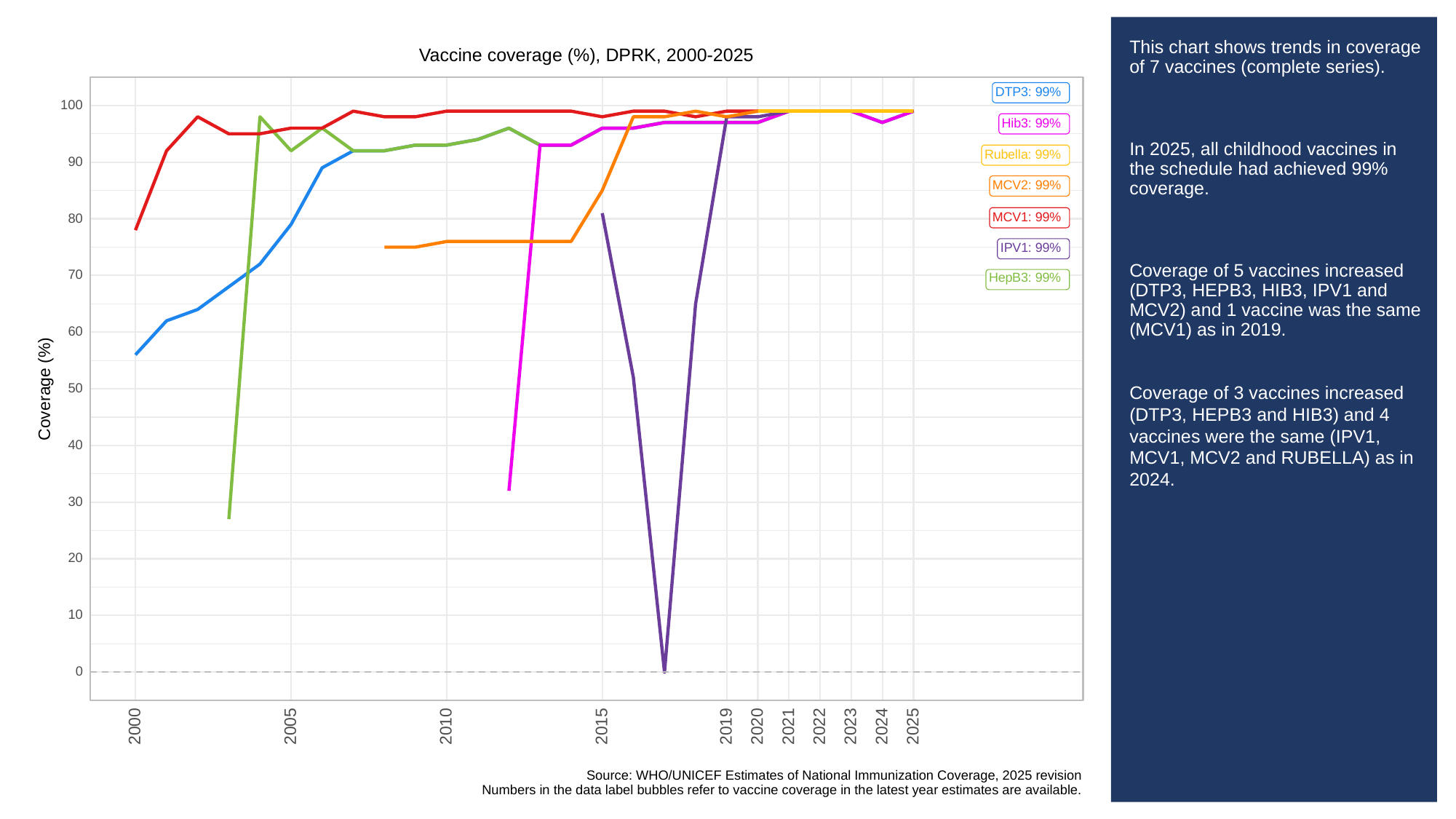

# This chart shows trends in coverage of 7 vaccines (complete series).

In 2025, all childhood vaccines in the schedule had achieved 99% coverage.

Coverage of 5 vaccines increased (DTP3, HEPB3, HIB3, IPV1 and MCV2) and 1 vaccine was the same (MCV1) as in 2019.

Coverage of 3 vaccines increased (DTP3, HEPB3 and HIB3) and 4 vaccines were the same (IPV1, MCV1, MCV2 and RUBELLA) as in 2024.

Vaccine coverage (%), DPRK, 2000-2025

DTP3: 99%

100

Hib3: 99%

Rubella: 99%
90

MCV2: 99%

MCV1: 99%
80

IPV1: 99%

70
HepB3: 99%

60

Coverage (%)
50

40

30

20

10

0

2023
2000
2005
2010
2015
2019
2020
2021
2022
2024
2025
Source: WHO/UNICEF Estimates of National Immunization Coverage, 2025 revision
Numbers in the data label bubbles refer to vaccine coverage in the latest year estimates are available.